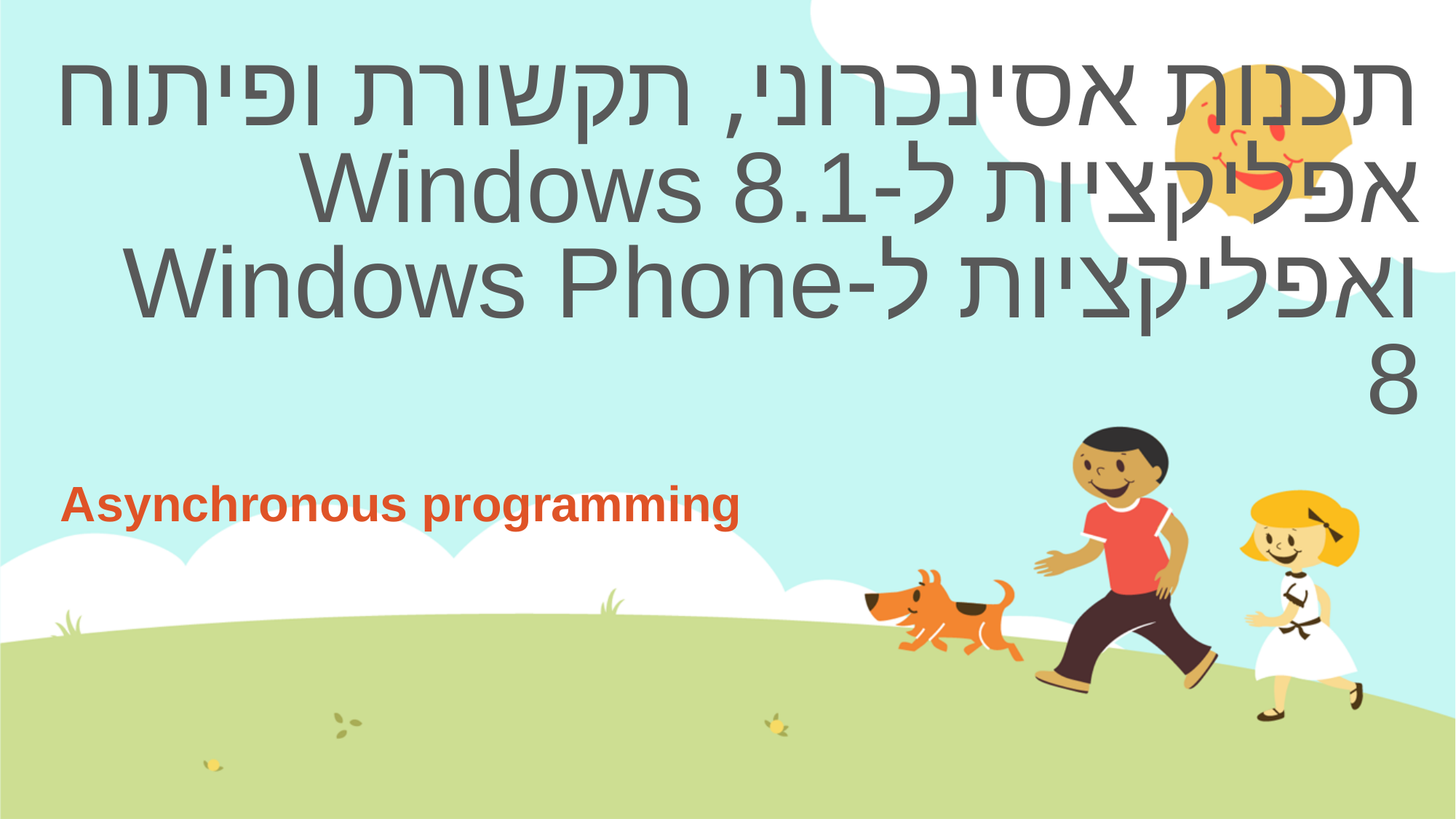

# תכנות אסינכרוני, תקשורת ופיתוח אפליקציות ל-Windows 8.1 ואפליקציות ל-Windows Phone 8
Asynchronous programming